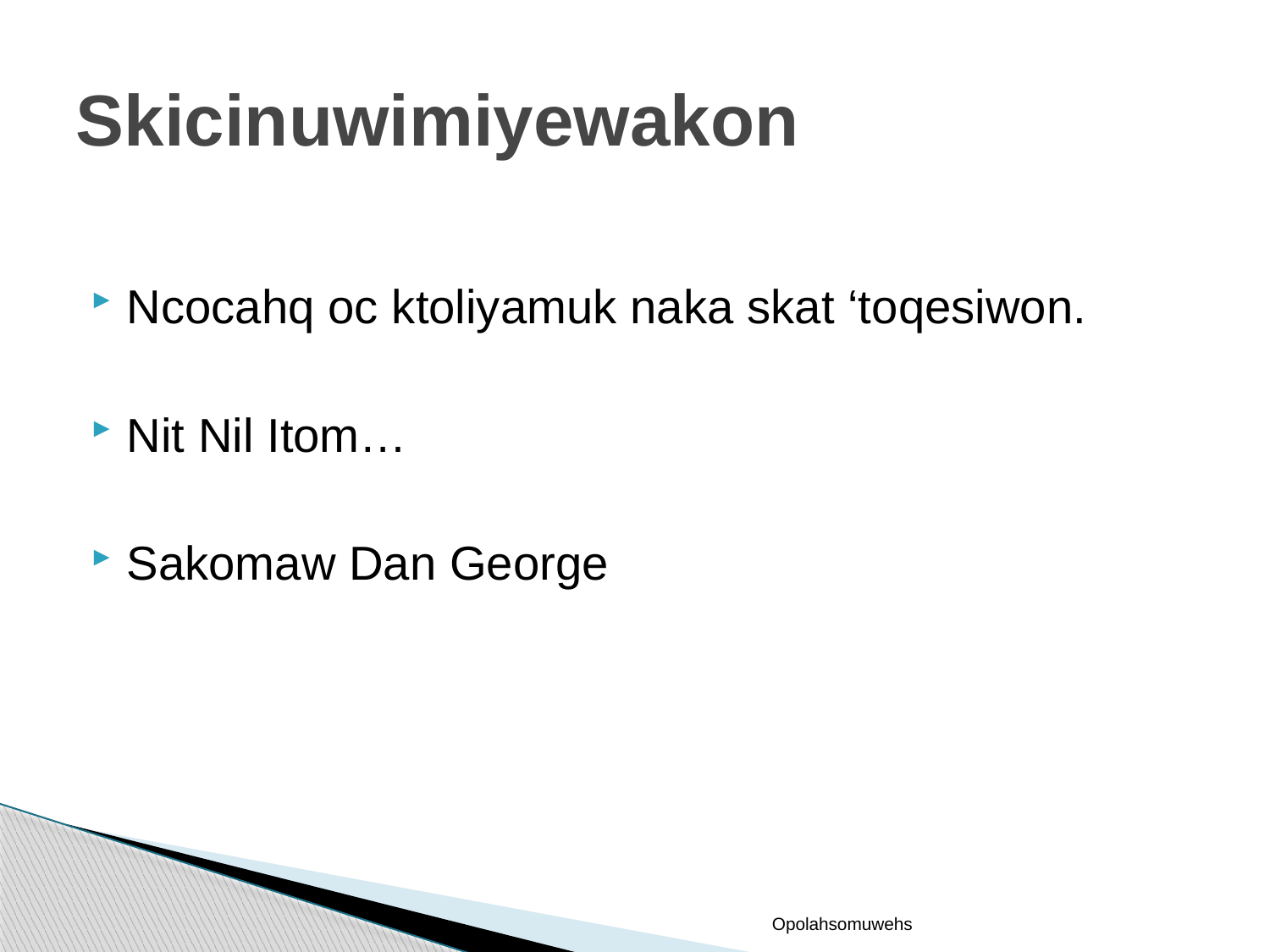

# Skicinuwimiyewakon

Ncocahq oc ktoliyamuk naka skat ‘toqesiwon.

Nit Nil Itom…

Sakomaw Dan George
Opolahsomuwehs